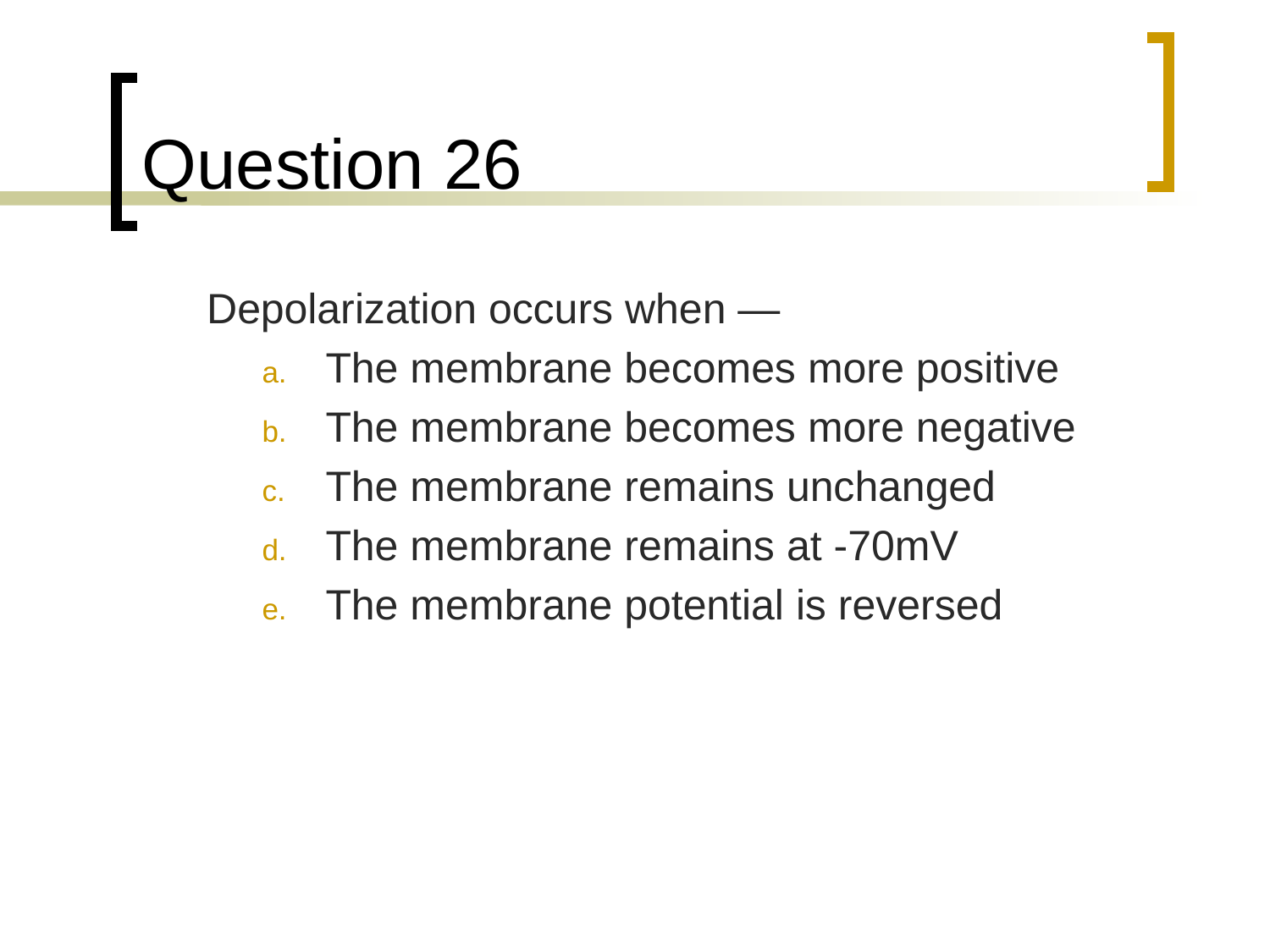

# Question 26
	Depolarization occurs when —
The membrane becomes more positive
The membrane becomes more negative
The membrane remains unchanged
The membrane remains at -70mV
The membrane potential is reversed